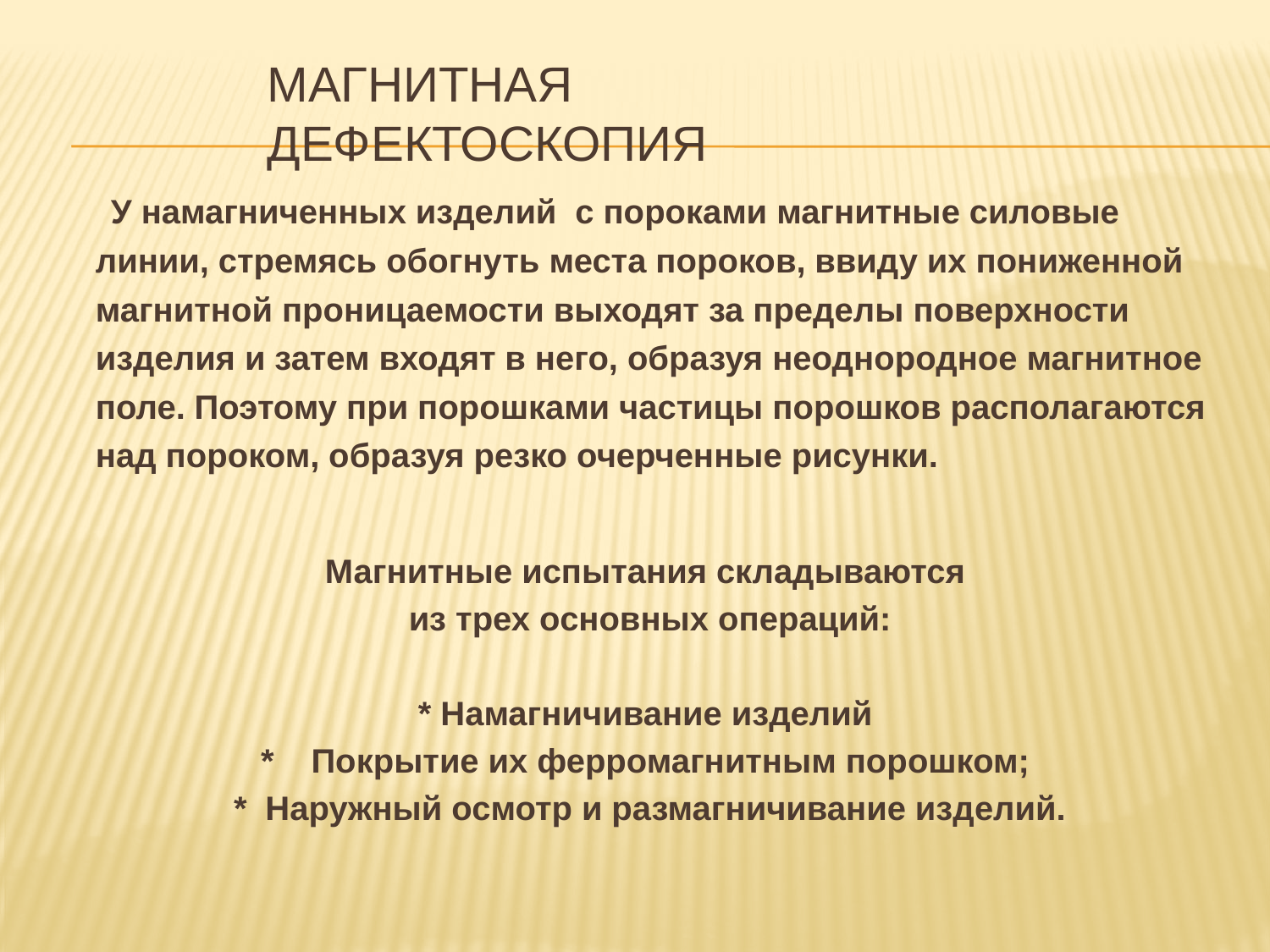

МАГНИТНАЯ ДЕФЕКТОСКОПИЯ
      У намагниченных изделий  с пороками магнитные силовые линии, стремясь обогнуть места пороков, ввиду их пониженной магнитной проницаемости выходят за пределы поверхности изделия и затем входят в него, образуя неоднородное магнитное поле. Поэтому при порошками частицы порошков располагаются над пороком, образуя резко очерченные рисунки.

Магнитные испытания складываются
 из трех основных операций:

* Намагничивание изделий
*    Покрытие их ферромагнитным порошком;
 *  Наружный осмотр и размагничивание изделий.